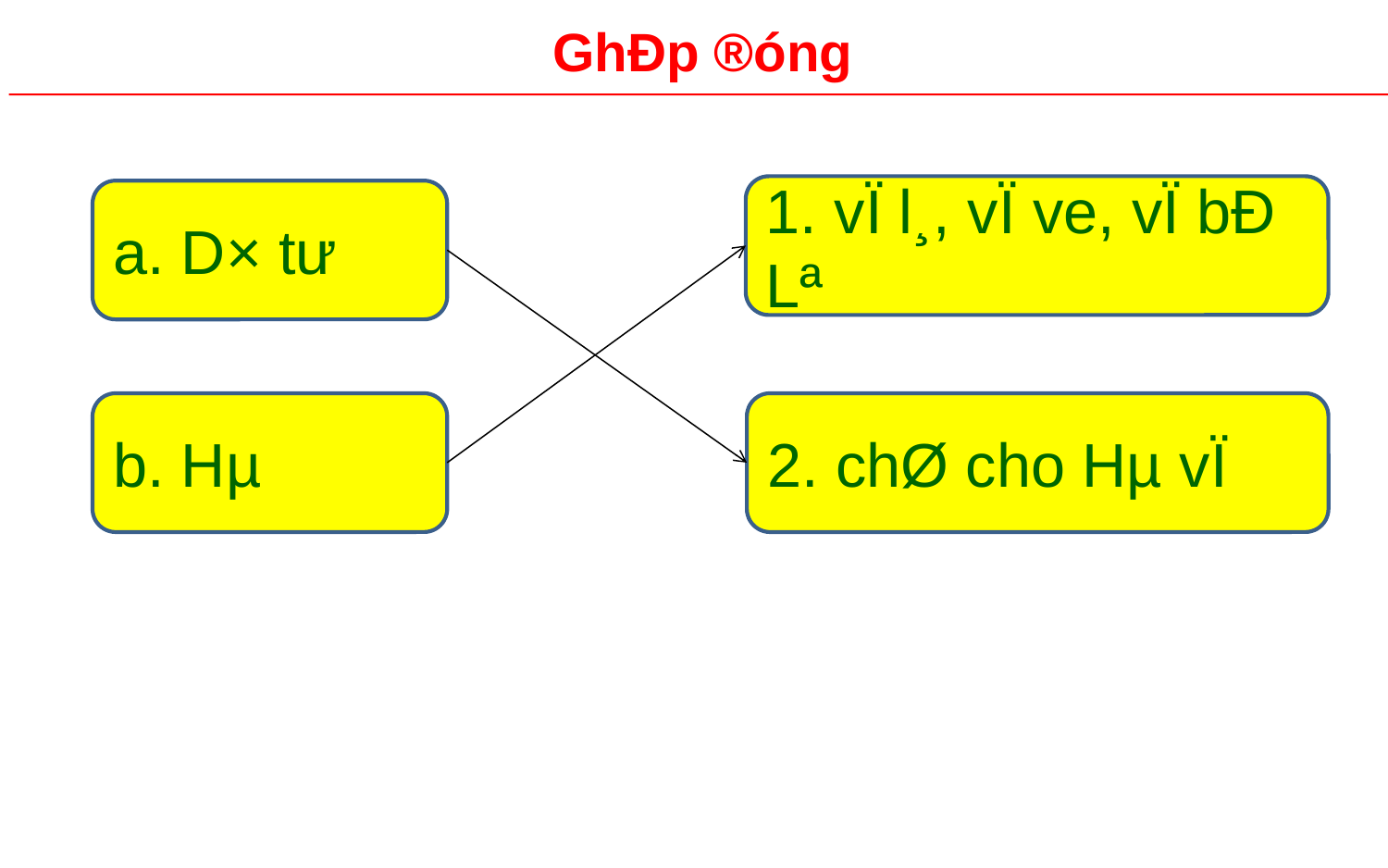

GhÐp ®óng

1. vÏ l¸, vÏ ve, vÏ bÐ Lª
a. D× tư
2. chØ cho Hµ vÏ
b. Hµ